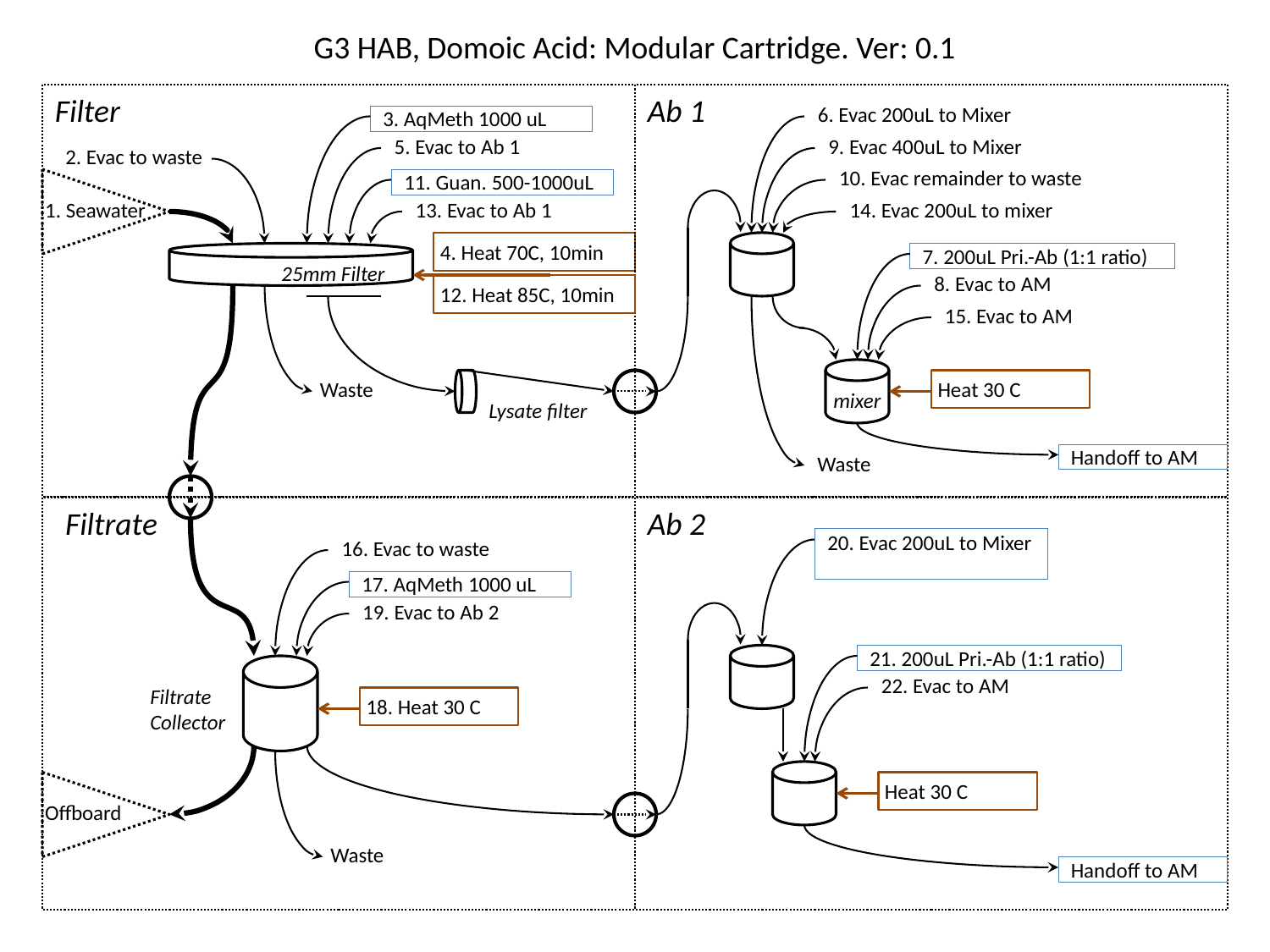

G3 HAB, Domoic Acid: Modular Cartridge. Ver: 0.1

Filter

Ab 1
6. Evac 200uL to Mixer
3. AqMeth 1000 uL

5. Evac to Ab 1
9. Evac 400uL to Mixer
2. Evac to waste

10. Evac remainder to waste

11. Guan. 500-1000uL

1. Seawater
13. Evac to Ab 1
14. Evac 200uL to mixer

4. Heat 70C, 10min

7. 200uL Pri.-Ab (1:1 ratio)
25mm Filter

8. Evac to AM
12. Heat 85C, 10min

15. Evac to AM

Waste

Heat 30 C

mixer
Lysate filter

Waste
Handoff to AM

Filtrate

Ab 2
16. Evac to waste
20. Evac 200uL to Mixer

17. AqMeth 1000 uL

19. Evac to Ab 2

21. 200uL Pri.-Ab (1:1 ratio)

22. Evac to AM
Filtrate
Collector
18. Heat 30 C

Heat 30 C
Offboard

Waste
Handoff to AM